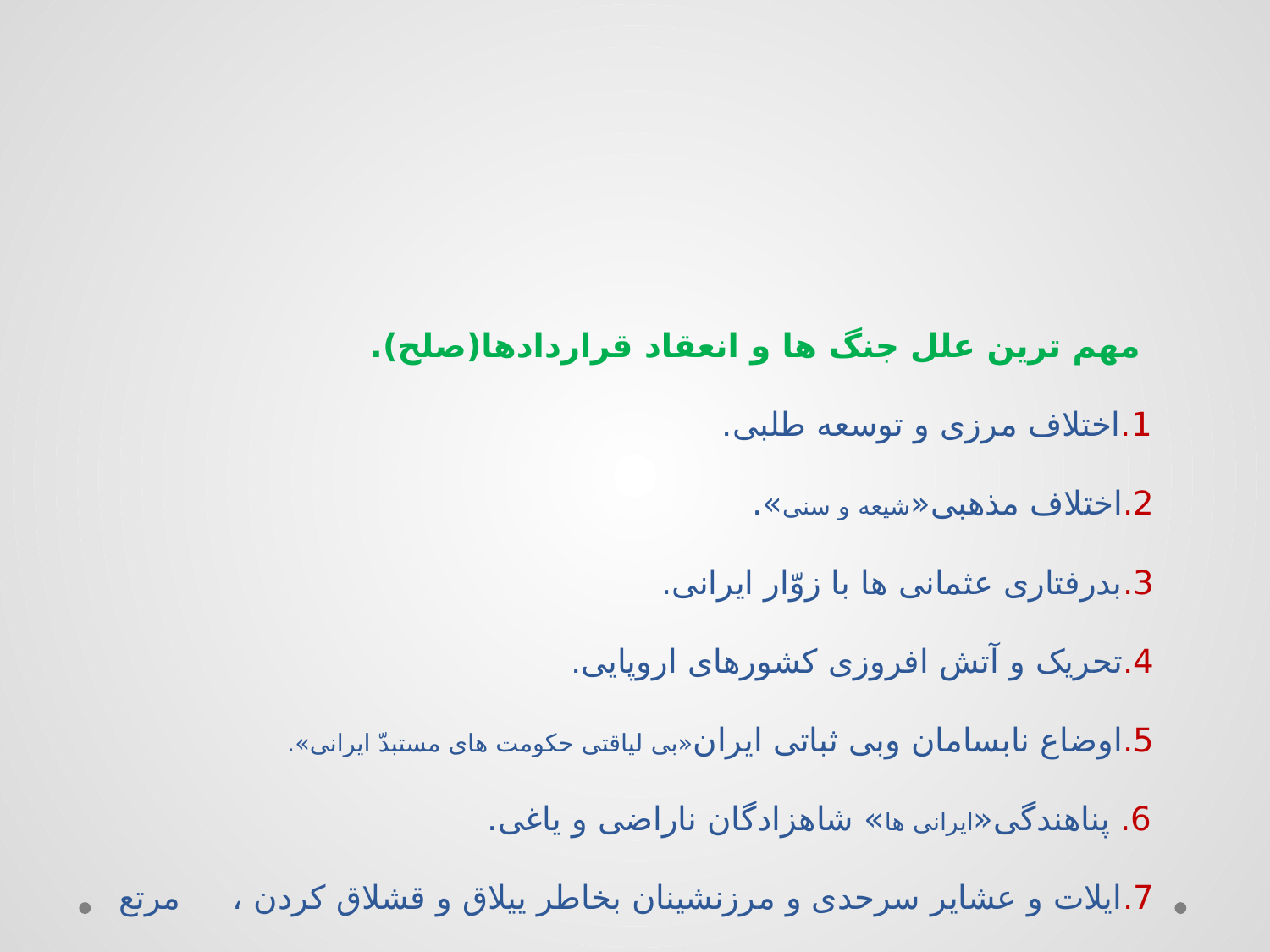

# مهم ترین علل جنگ ها و انعقاد قراردادها(صلح). 1.اختلاف مرزی و توسعه طلبی. 2.اختلاف مذهبی«شیعه و سنی». 3.بدرفتاری عثمانی ها با زوّار ایرانی. 4.تحریک و آتش افروزی کشورهای اروپایی. 5.اوضاع نابسامان وبی ثباتی ایران«بی لیاقتی حکومت های مستبدّ ایرانی». 6. پناهندگی«ایرانی ها» شاهزادگان ناراضی و یاغی. 7.ایلات و عشایر سرحدی و مرزنشینان بخاطر ییلاق و قشلاق کردن ،     مرتع داری و چرای اهشام.